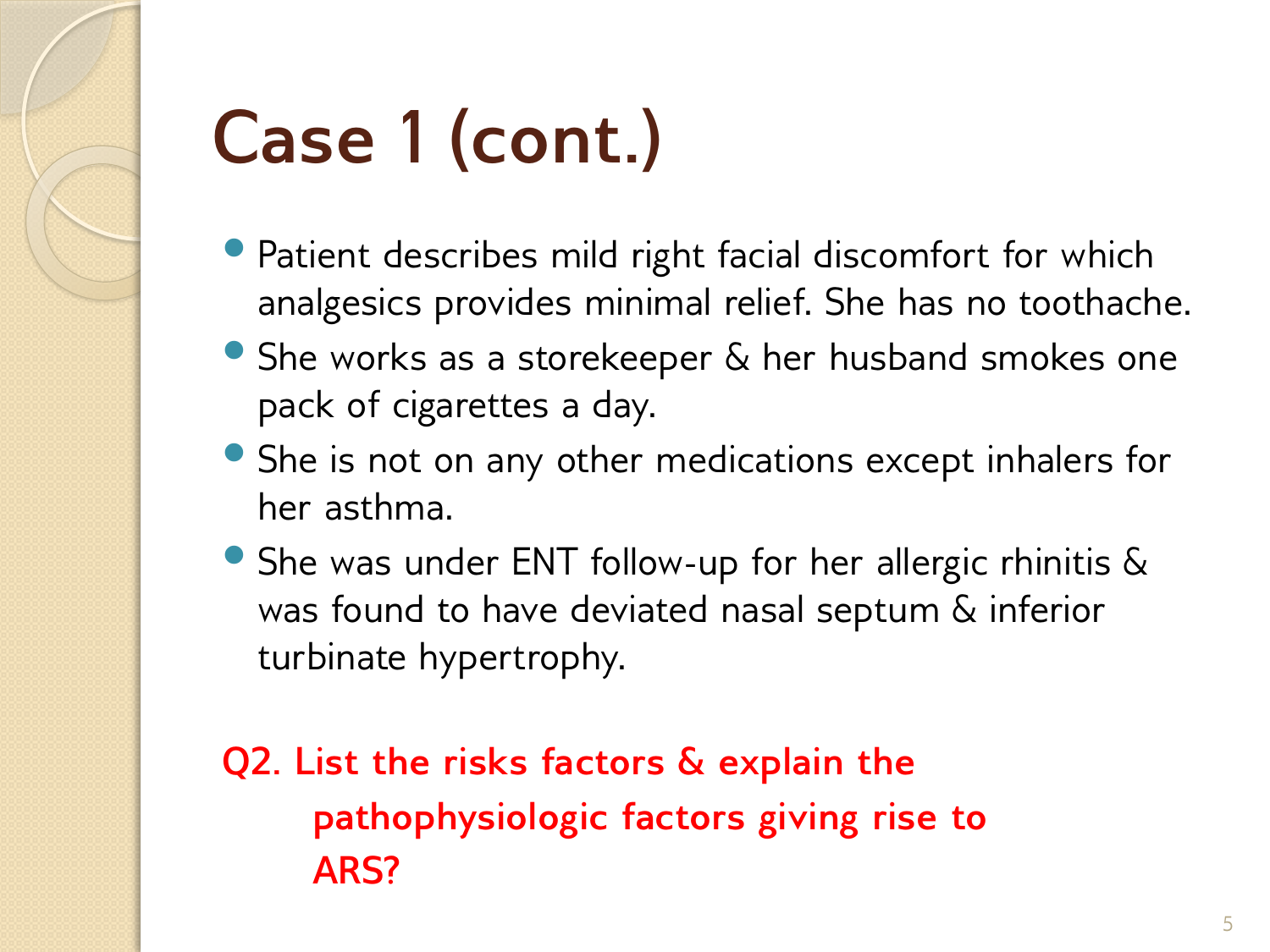

# Case 1 (cont.)
Patient describes mild right facial discomfort for which analgesics provides minimal relief. She has no toothache.
She works as a storekeeper & her husband smokes one pack of cigarettes a day.
She is not on any other medications except inhalers for her asthma.
She was under ENT follow-up for her allergic rhinitis & was found to have deviated nasal septum & inferior turbinate hypertrophy.

Q2. List the risks factors & explain the
       pathophysiologic factors giving rise to
       ARS?

5